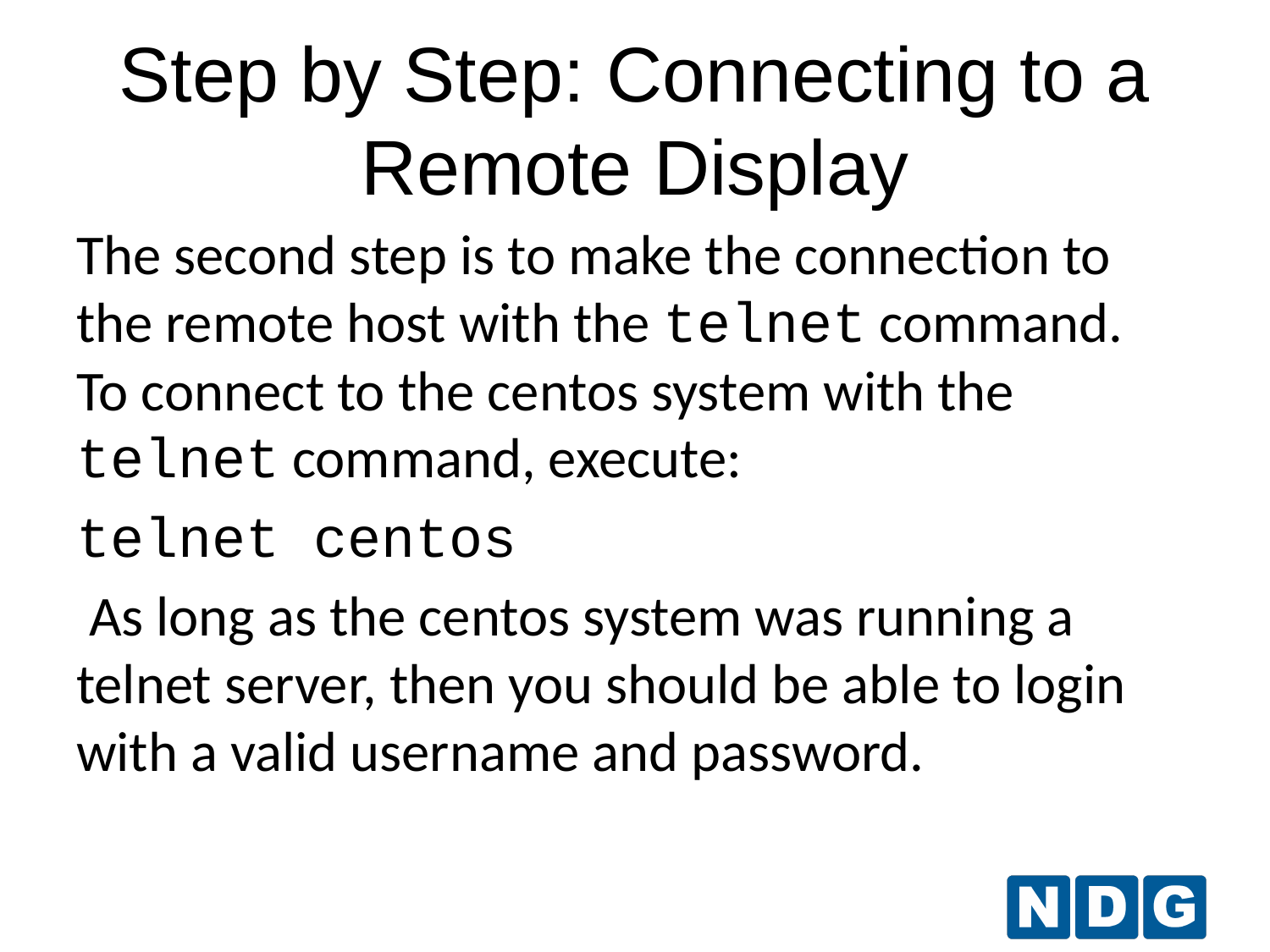

# Step by Step: Connecting to a Remote Display
The second step is to make the connection to the remote host with the telnet command.  To connect to the centos system with the telnet command, execute:
telnet centos
 As long as the centos system was running a telnet server, then you should be able to login with a valid username and password.